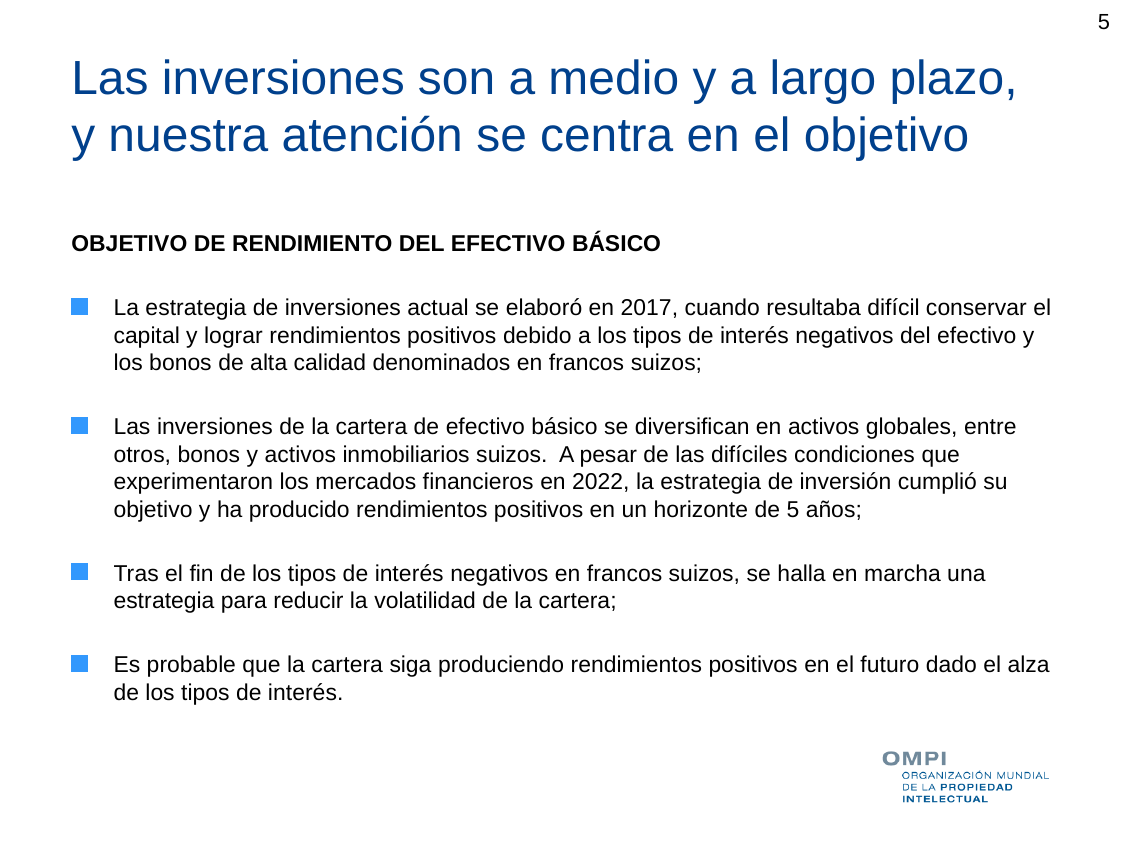

5
# Las inversiones son a medio y a largo plazo, y nuestra atención se centra en el objetivo
OBJETIVO DE RENDIMIENTO DEL EFECTIVO BÁSICO

La estrategia de inversiones actual se elaboró en 2017, cuando resultaba difícil conservar el capital y lograr rendimientos positivos debido a los tipos de interés negativos del efectivo y los bonos de alta calidad denominados en francos suizos;

Las inversiones de la cartera de efectivo básico se diversifican en activos globales, entre otros, bonos y activos inmobiliarios suizos.  A pesar de las difíciles condiciones que experimentaron los mercados financieros en 2022, la estrategia de inversión cumplió su objetivo y ha producido rendimientos positivos en un horizonte de 5 años;

Tras el fin de los tipos de interés negativos en francos suizos, se halla en marcha una estrategia para reducir la volatilidad de la cartera;

Es probable que la cartera siga produciendo rendimientos positivos en el futuro dado el alza de los tipos de interés.